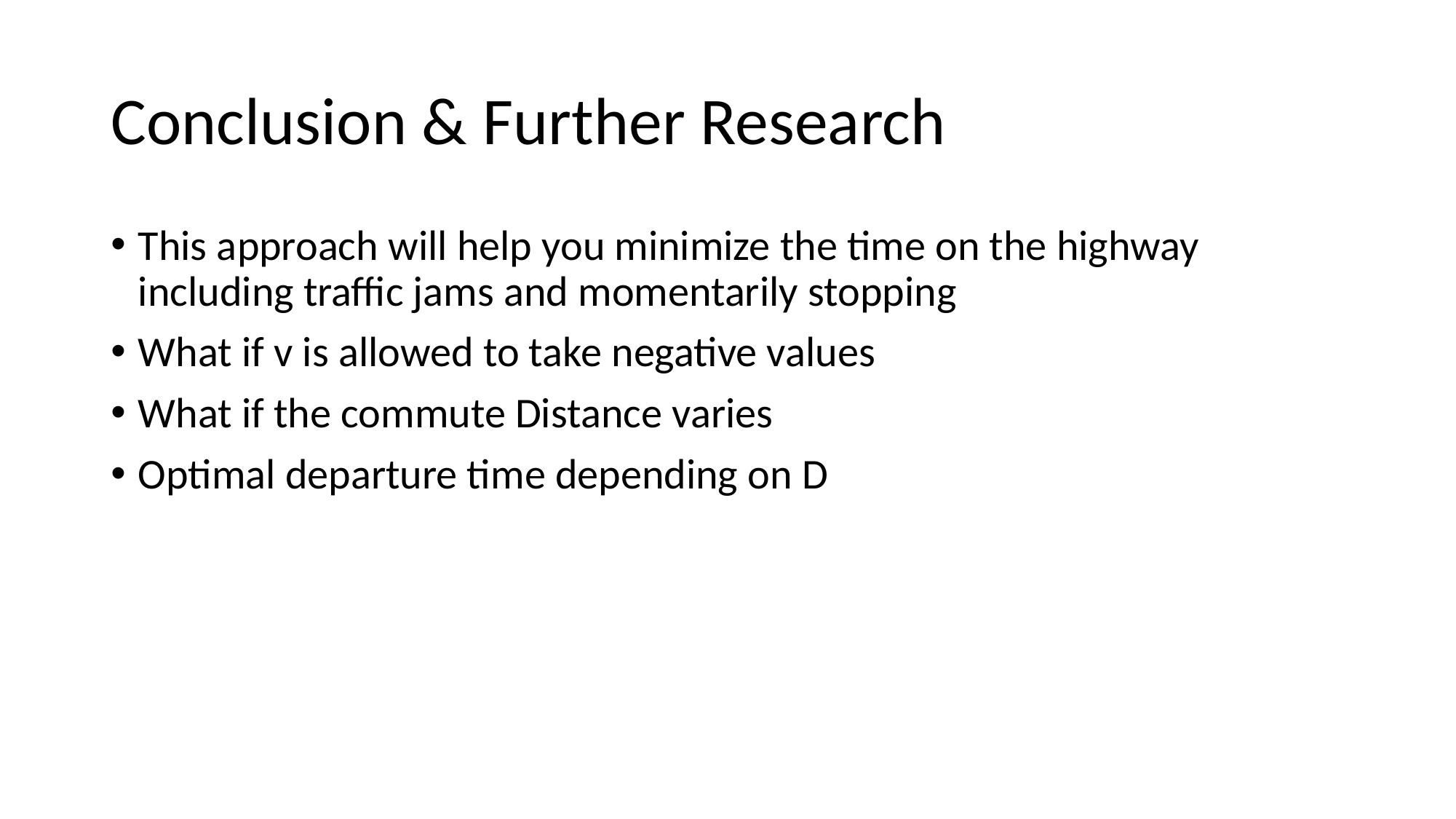

# Conclusion & Further Research
This approach will help you minimize the time on the highway including traffic jams and momentarily stopping
What if v is allowed to take negative values
What if the commute Distance varies
Optimal departure time depending on D